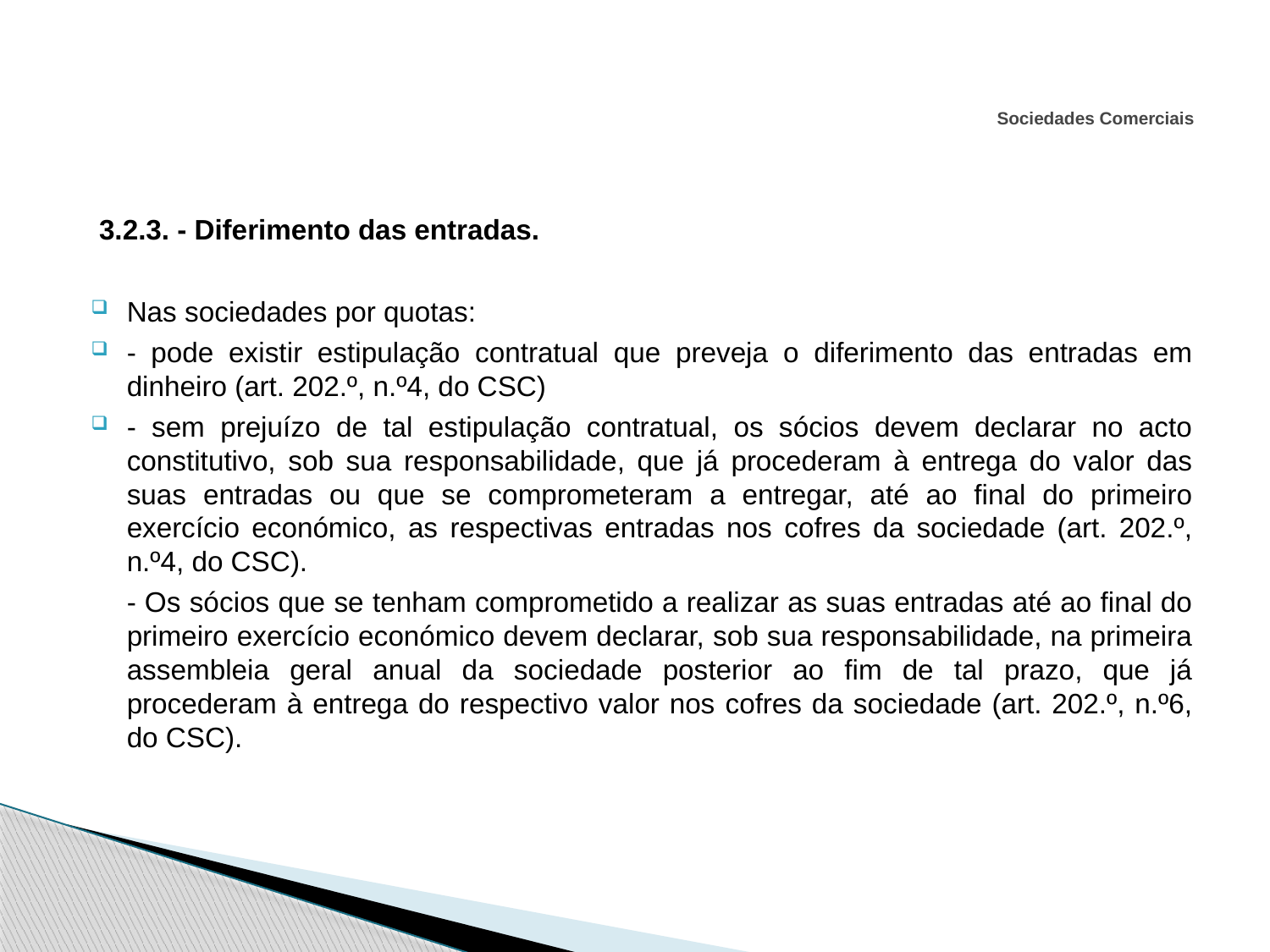

# Sociedades Comerciais
 3.2.3. - Diferimento das entradas.

Nas sociedades por quotas:
- pode existir estipulação contratual que preveja o diferimento das entradas em dinheiro (art. 202.º, n.º4, do CSC)
- sem prejuízo de tal estipulação contratual, os sócios devem declarar no acto constitutivo, sob sua responsabilidade, que já procederam à entrega do valor das suas entradas ou que se comprometeram a entregar, até ao final do primeiro exercício económico, as respectivas entradas nos cofres da sociedade (art. 202.º, n.º4, do CSC).
	- Os sócios que se tenham comprometido a realizar as suas entradas até ao final do primeiro exercício económico devem declarar, sob sua responsabilidade, na primeira assembleia geral anual da sociedade posterior ao fim de tal prazo, que já procederam à entrega do respectivo valor nos cofres da sociedade (art. 202.º, n.º6, do CSC).